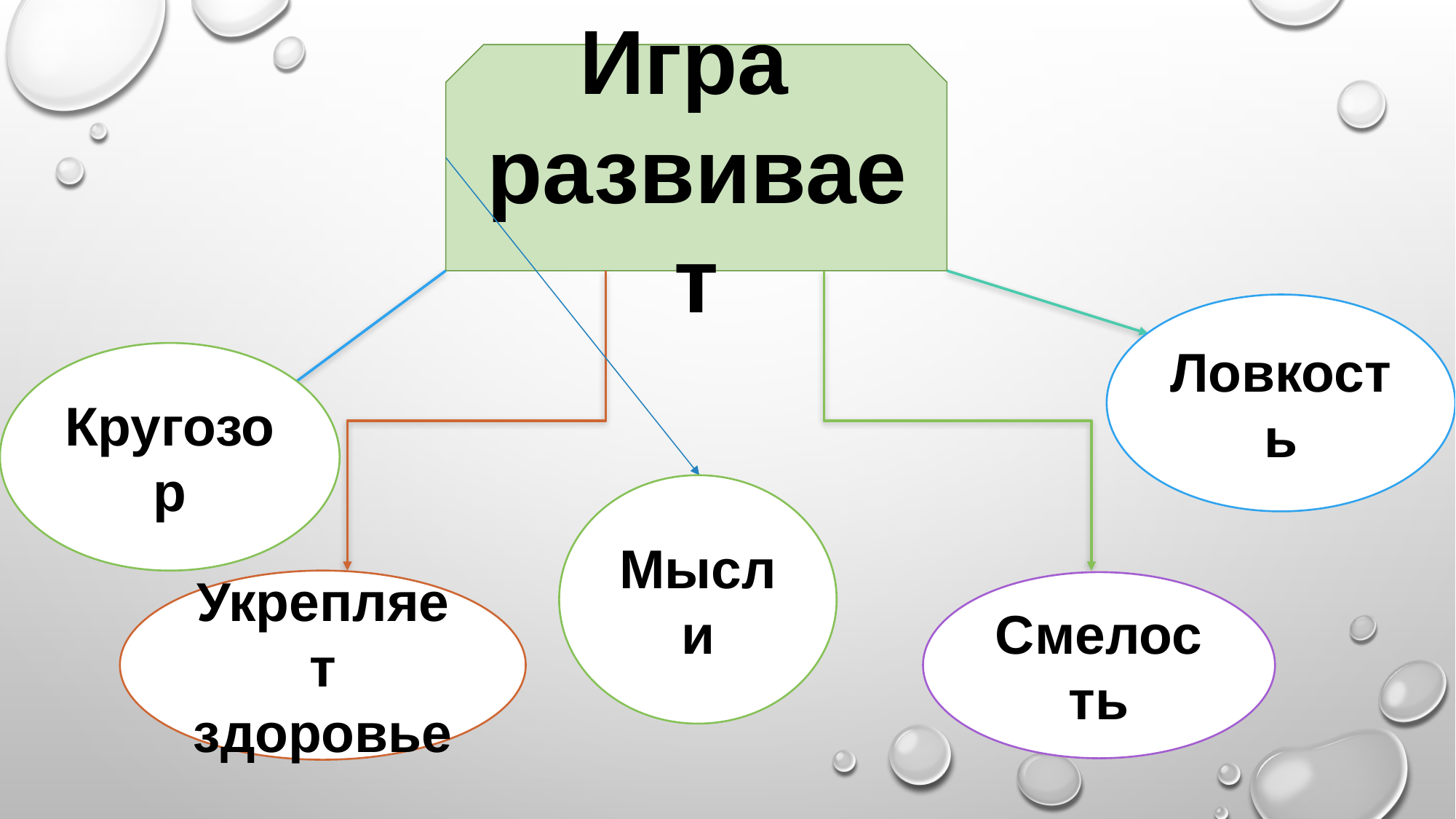

Игра
развивает
Ловкость
Кругозор
Мысли
Укрепляет здоровье
Смелость